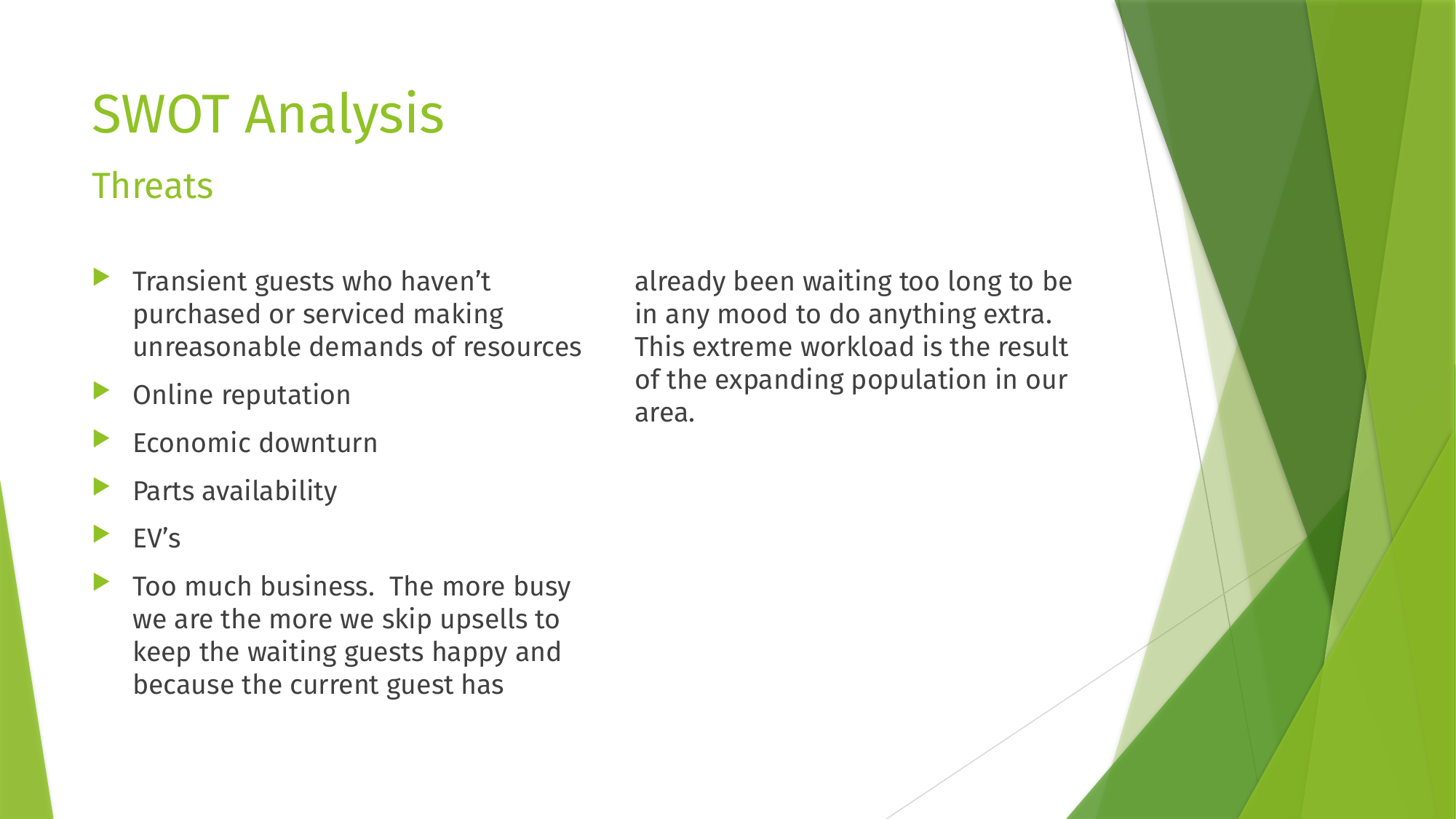

# SWOT Analysis Threats
Transient guests who haven’t purchased or serviced making unreasonable demands of resources
Online reputation
Economic downturn
Parts availability
EV’s
Too much business.  The more busy we are the more we skip upsells to keep the waiting guests happy and because the current guest has already been waiting too long to be in any mood to do anything extra. This extreme workload is the result of the expanding population in our area.